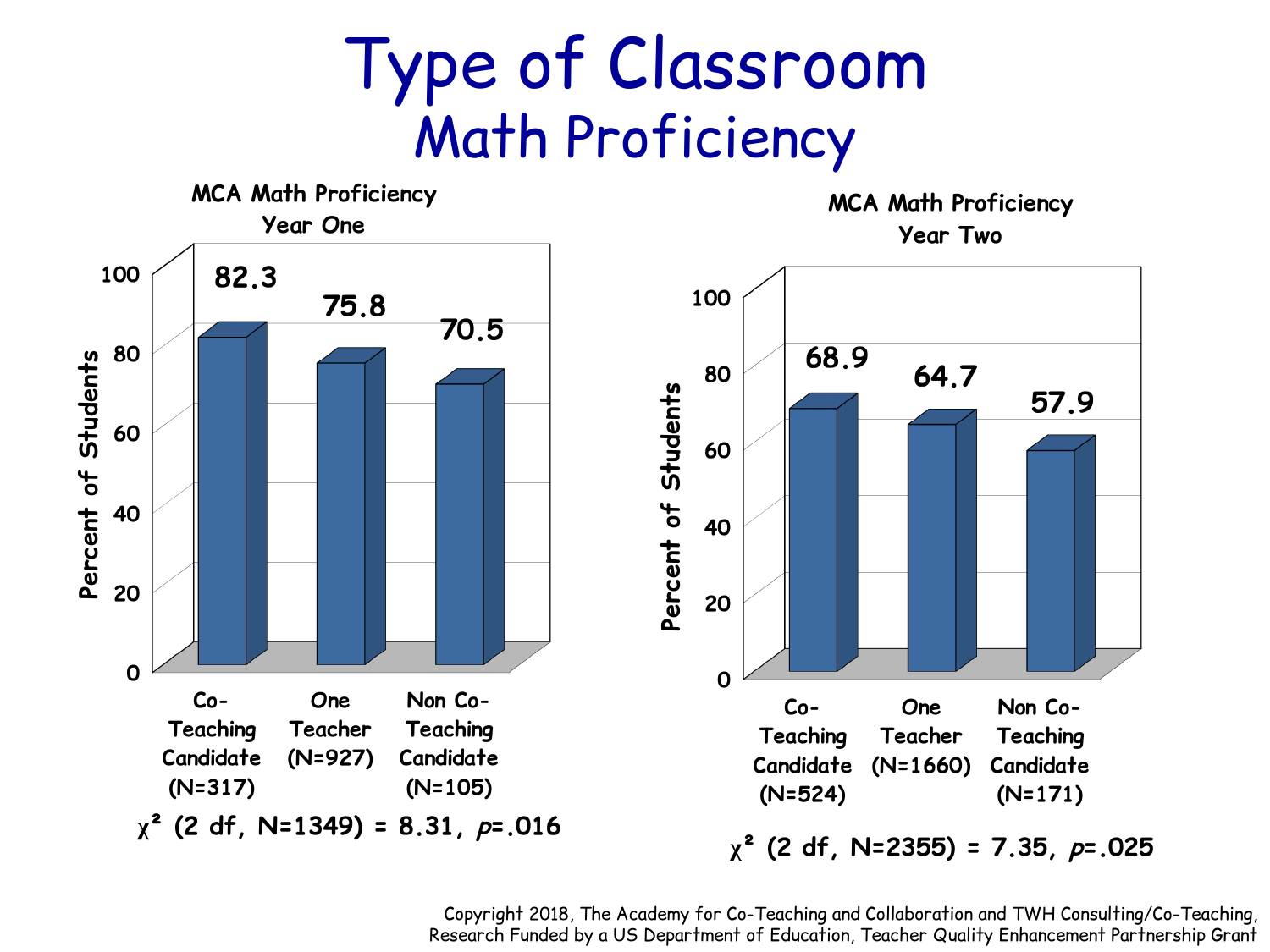

# Type of Classroom Math Proficiency

[unsupported chart]

[unsupported chart]

χ² (2 df, N=1349) = 8.31, p=.016
χ² (2 df, N=2355) = 7.35, p=.025
Copyright 2018, The Academy for Co-Teaching and Collaboration and TWH Consulting/Co-Teaching,
Research Funded by a US Department of Education, Teacher Quality Enhancement Partnership Grant